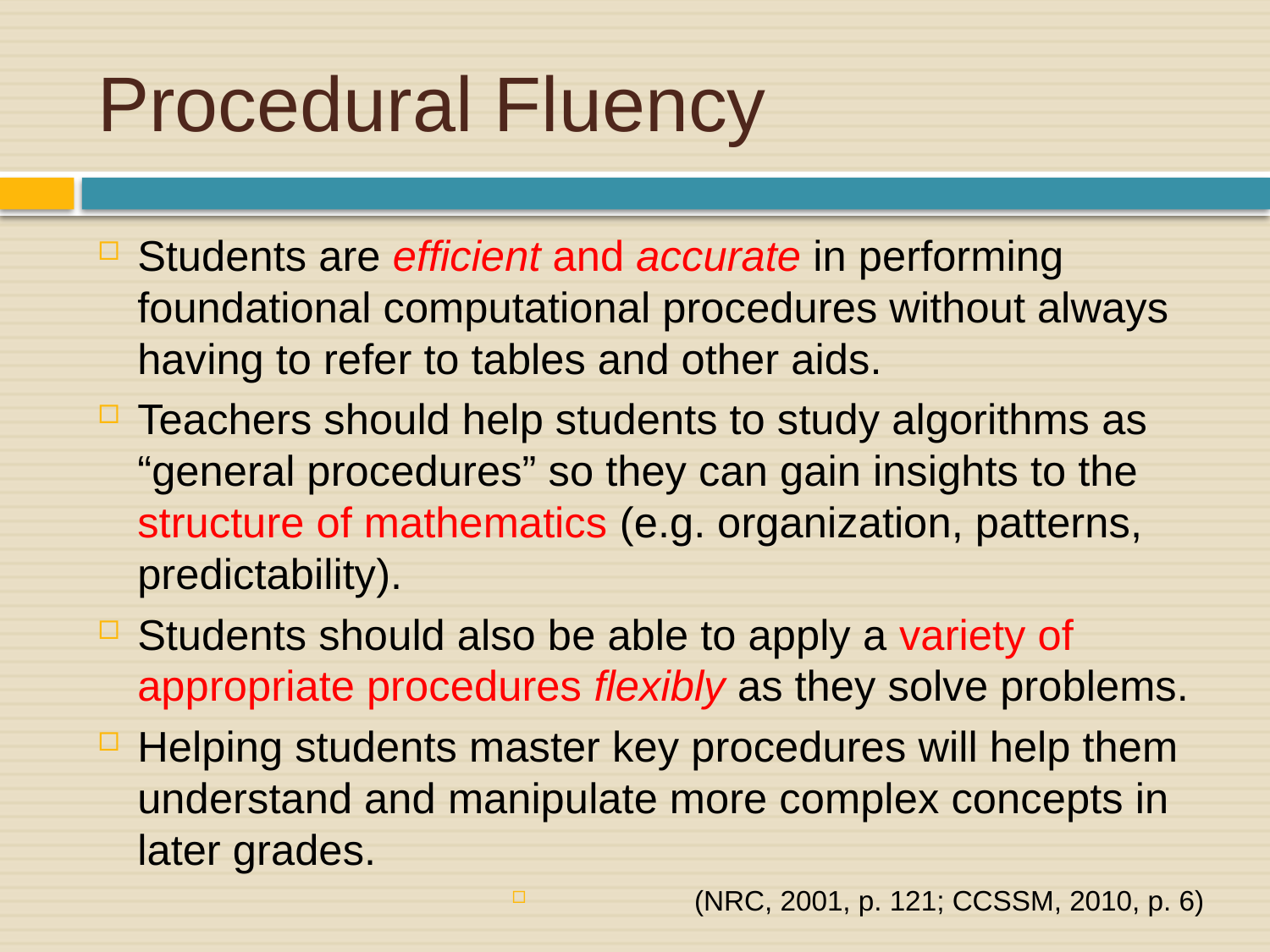

# Procedural Fluency
Students are efficient and accurate in performing foundational computational procedures without always having to refer to tables and other aids.
Teachers should help students to study algorithms as “general procedures” so they can gain insights to the structure of mathematics (e.g. organization, patterns, predictability).
Students should also be able to apply a variety of appropriate procedures flexibly as they solve problems.
Helping students master key procedures will help them understand and manipulate more complex concepts in later grades.
(NRC, 2001, p. 121; CCSSM, 2010, p. 6)